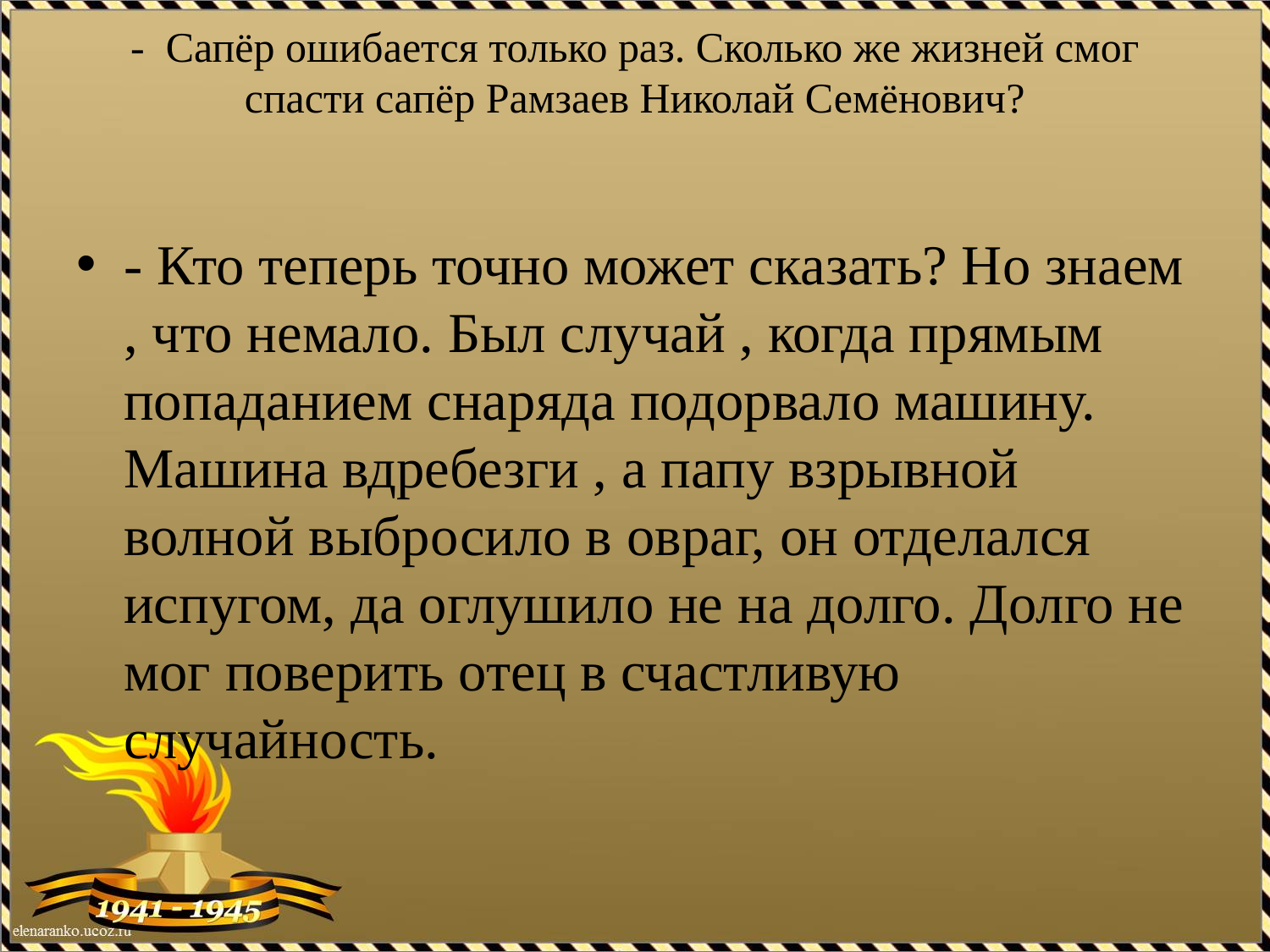

# -  Сапёр ошибается только раз. Сколько же жизней смог спасти сапёр Рамзаев Николай Семёнович?
- Кто теперь точно может сказать? Но знаем , что немало. Был случай , когда прямым попаданием снаряда подорвало машину. Машина вдребезги , а папу взрывной волной выбросило в овраг, он отделался испугом, да оглушило не на долго. Долго не мог поверить отец в счастливую случайность.